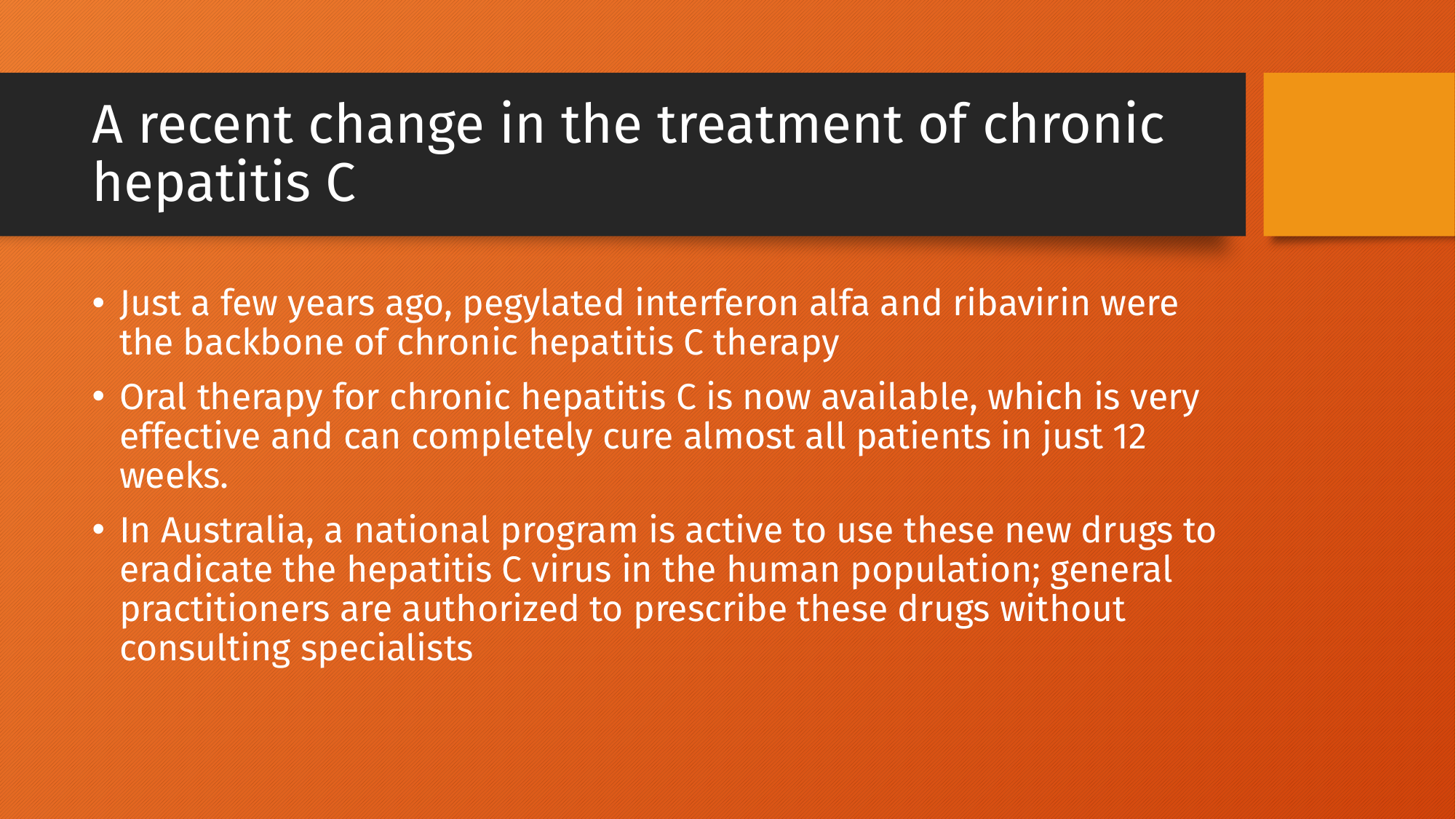

# A recent change in the treatment of chronic hepatitis C
Just a few years ago, pegylated interferon alfa and ribavirin were the backbone of chronic hepatitis C therapy
Oral therapy for chronic hepatitis C is now available, which is very effective and can completely cure almost all patients in just 12 weeks.
In Australia, a national program is active to use these new drugs to eradicate the hepatitis C virus in the human population; general practitioners are authorized to prescribe these drugs without consulting specialists